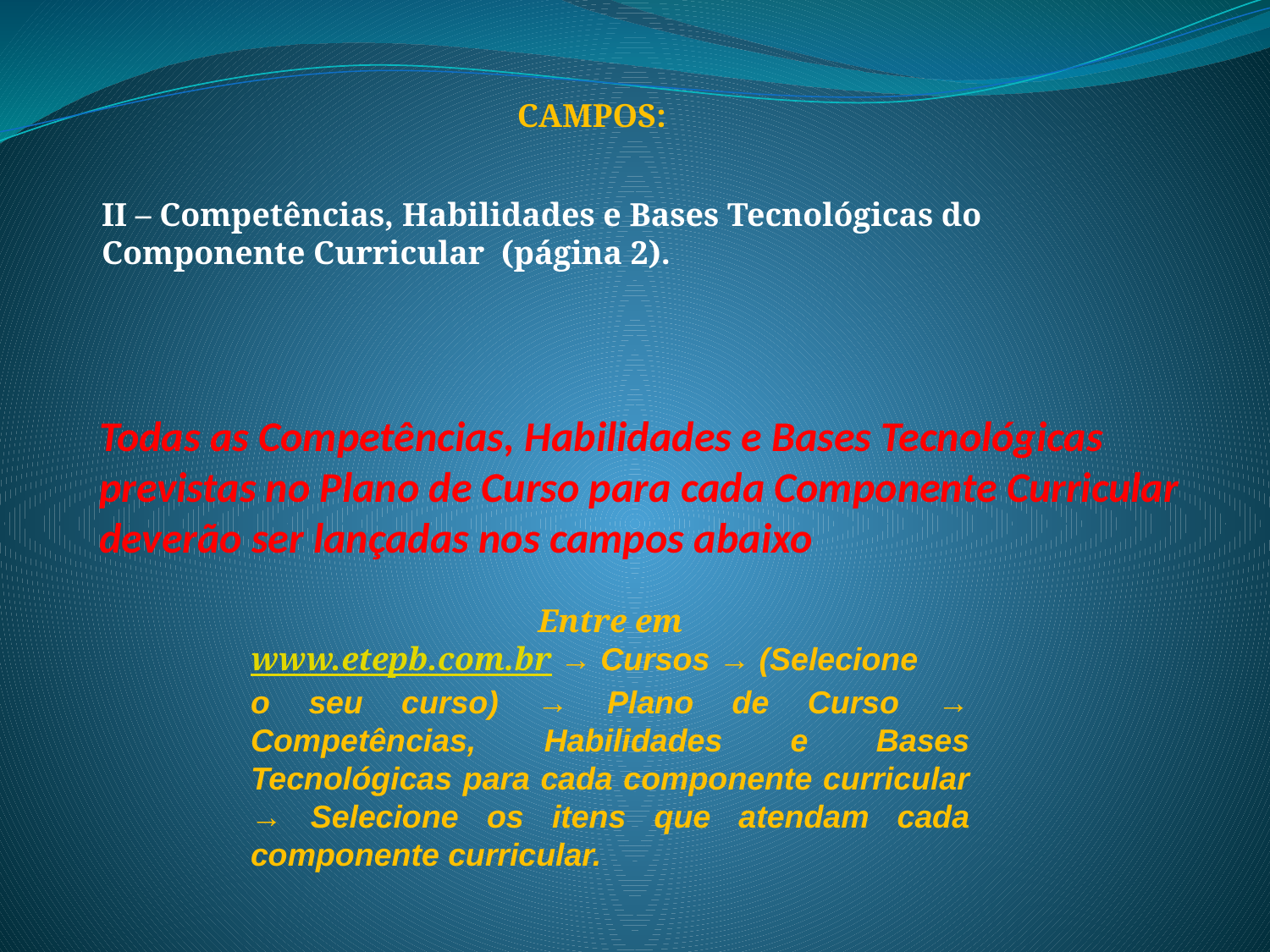

CAMPOS:
II – Competências, Habilidades e Bases Tecnológicas do Componente Curricular  (página 2).

# Todas as Competências, Habilidades e Bases Tecnológicas previstas no Plano de Curso para cada Componente Curricular deverão ser lançadas nos campos abaixo
Entre em
www.etepb.com.br → Cursos → (Selecione
o seu curso) → Plano de Curso → Competências, Habilidades e Bases Tecnológicas para cada componente curricular → Selecione os itens que atendam cada componente curricular.